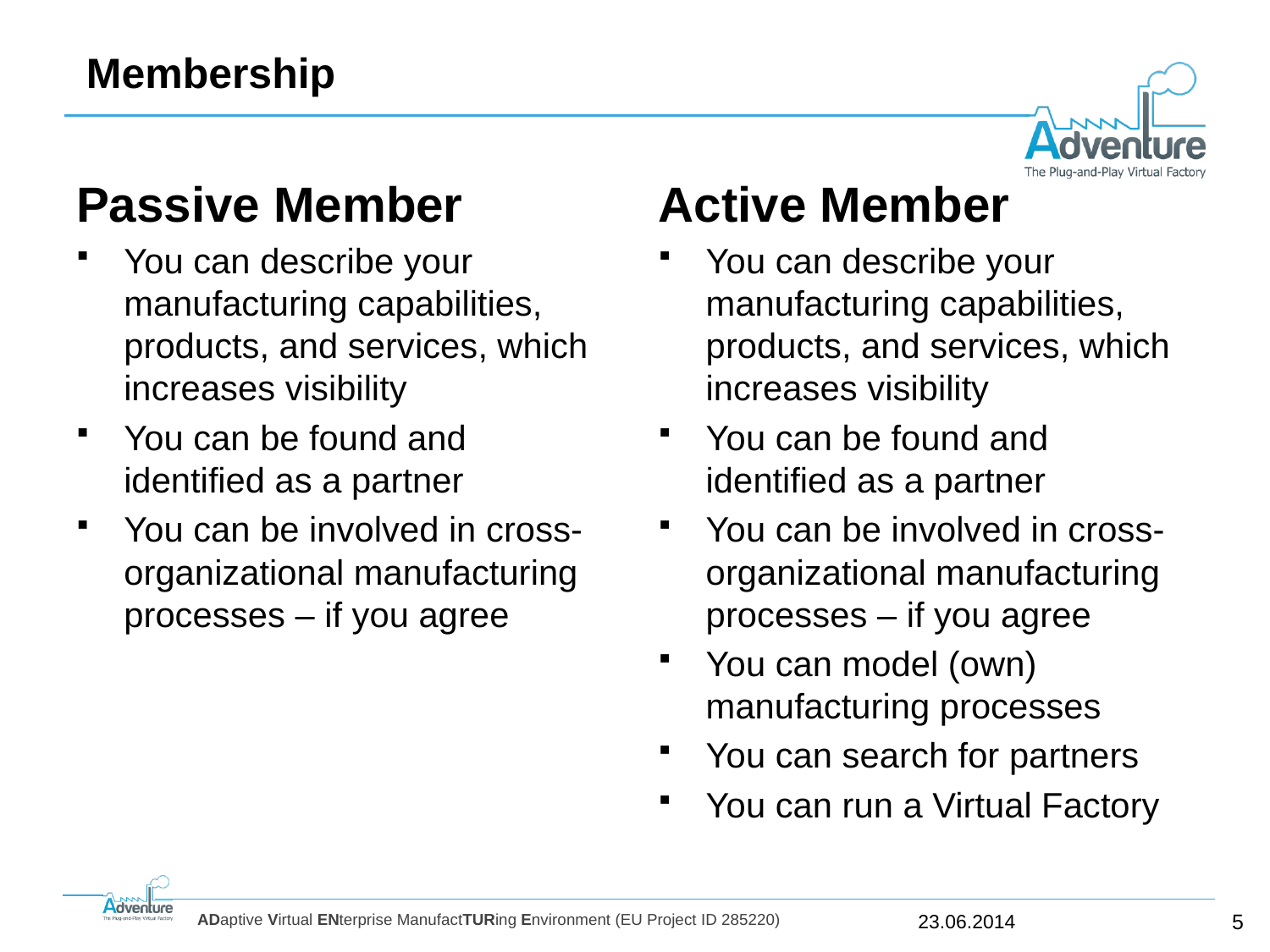

# Membership
Passive Member
You can describe your manufacturing capabilities, products, and services, which increases visibility
You can be found and identified as a partner
You can be involved in cross-organizational manufacturing processes – if you agree
Active Member
You can describe your manufacturing capabilities, products, and services, which increases visibility
You can be found and identified as a partner
You can be involved in cross-organizational manufacturing processes – if you agree
You can model (own) manufacturing processes
You can search for partners
You can run a Virtual Factory